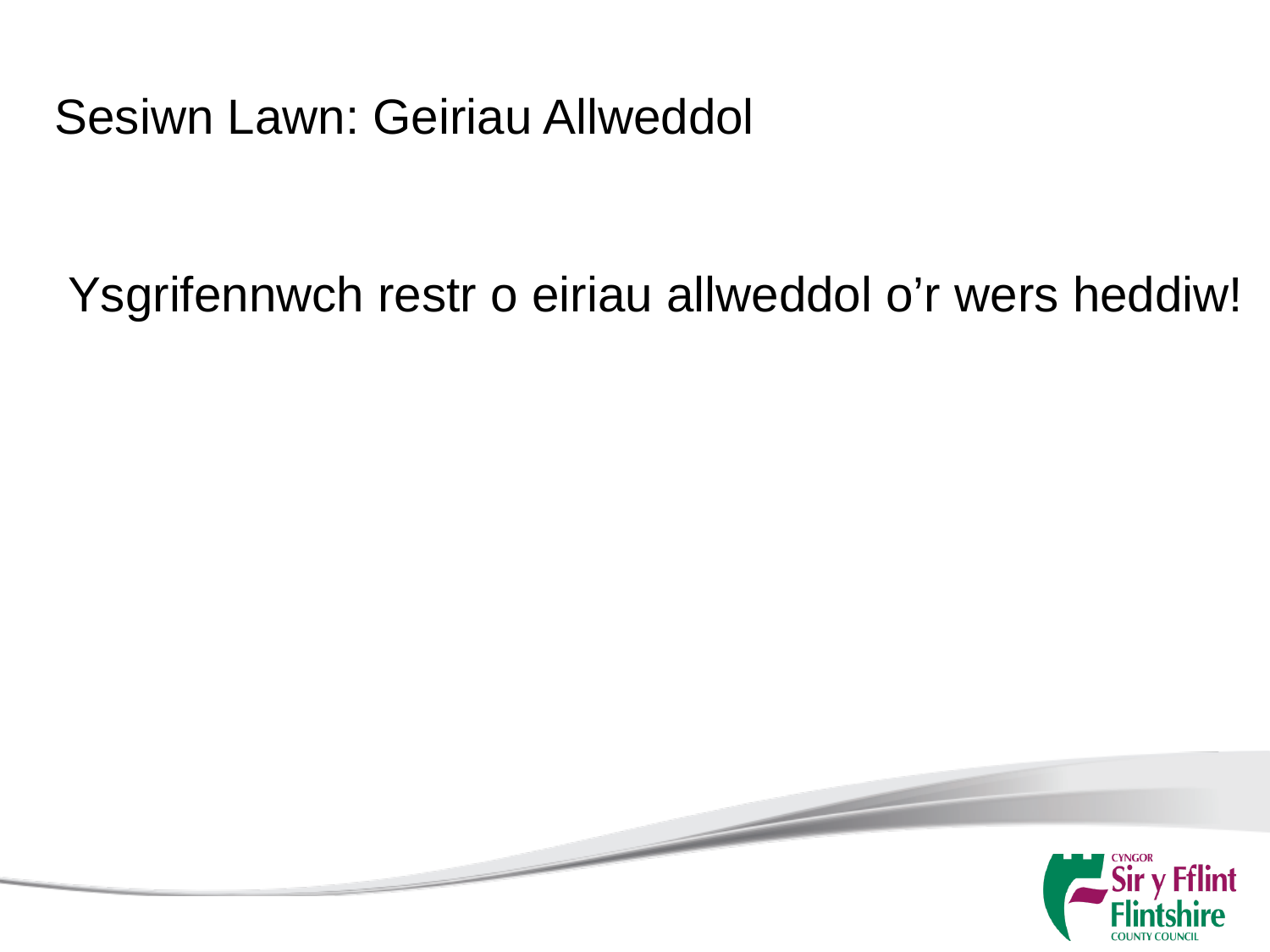

Sesiwn Lawn: Geiriau Allweddol

Ysgrifennwch restr o eiriau allweddol o’r wers heddiw!